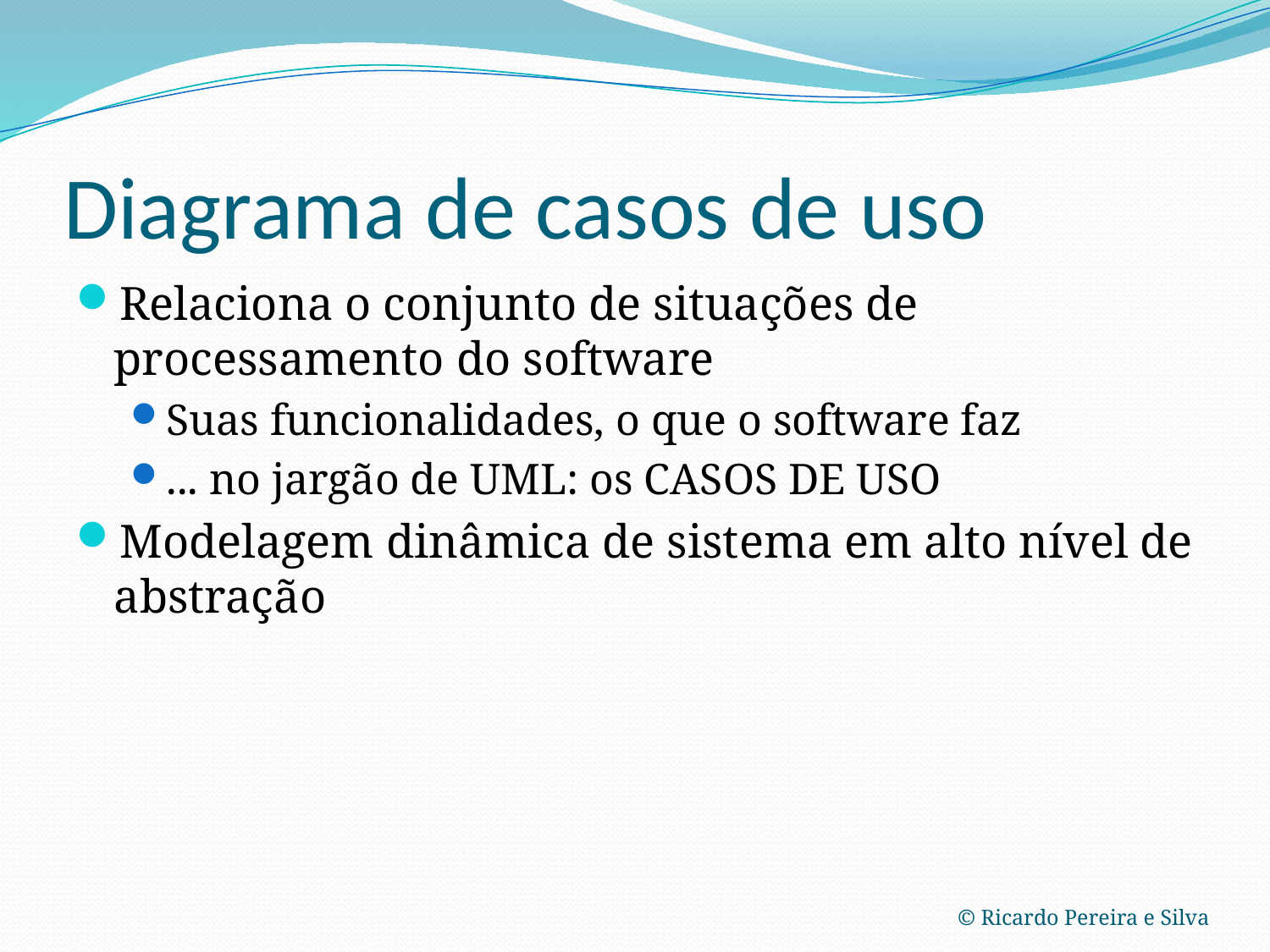

# Diagrama de casos de uso
Relaciona o conjunto de situações de processamento do software
Suas funcionalidades, o que o software faz
... no jargão de UML: os CASOS DE USO
Modelagem dinâmica de sistema em alto nível de abstração
© Ricardo Pereira e Silva